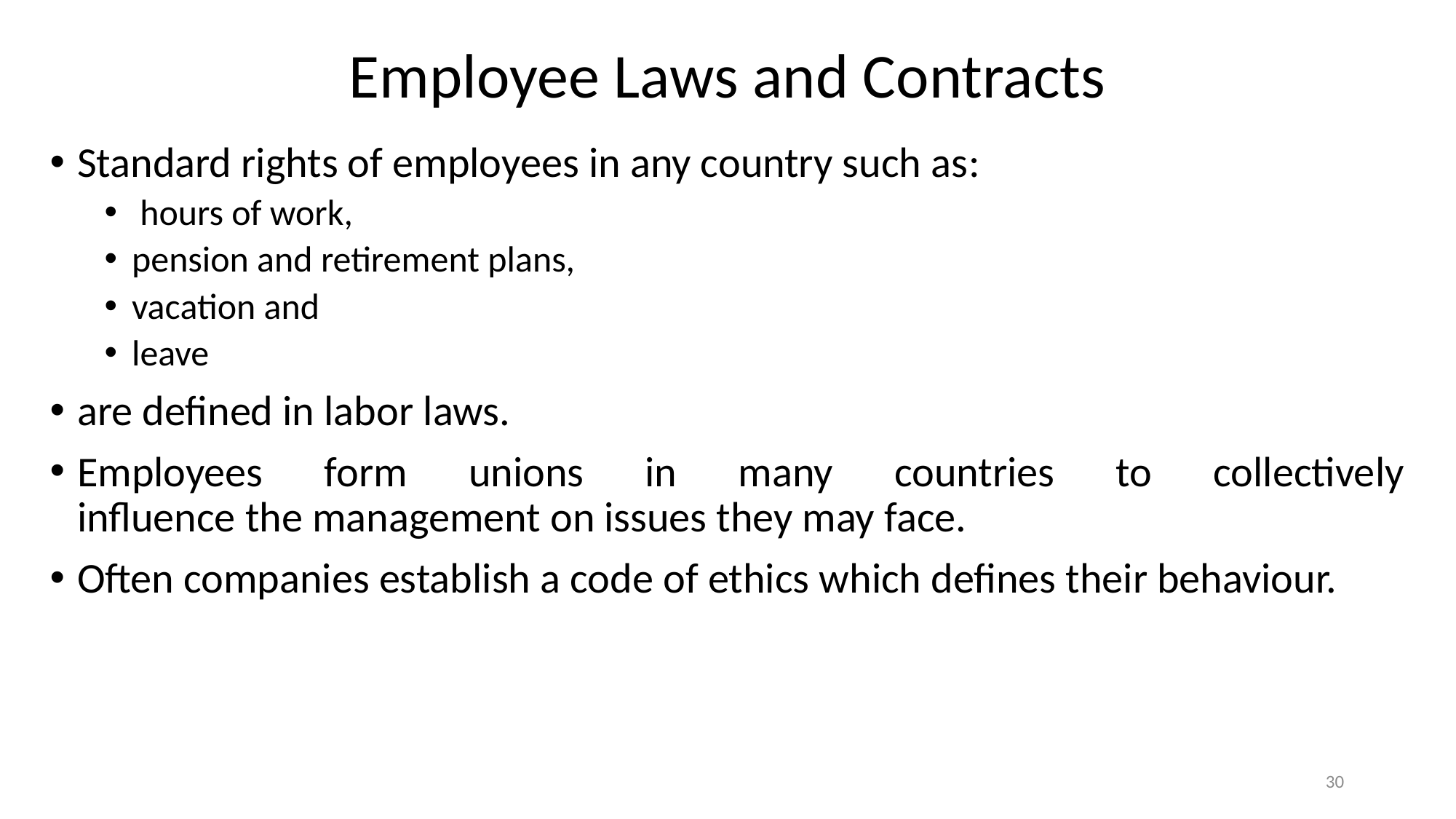

# Employee Laws and Contracts
Standard rights of employees in any country such as:
 hours of work,
pension and retirement plans,
vacation and
leave
are defined in labor laws.
Employees form unions in many countries to collectively
influence the management on issues they may face.
Often companies establish a code of ethics which defines their behaviour.
30